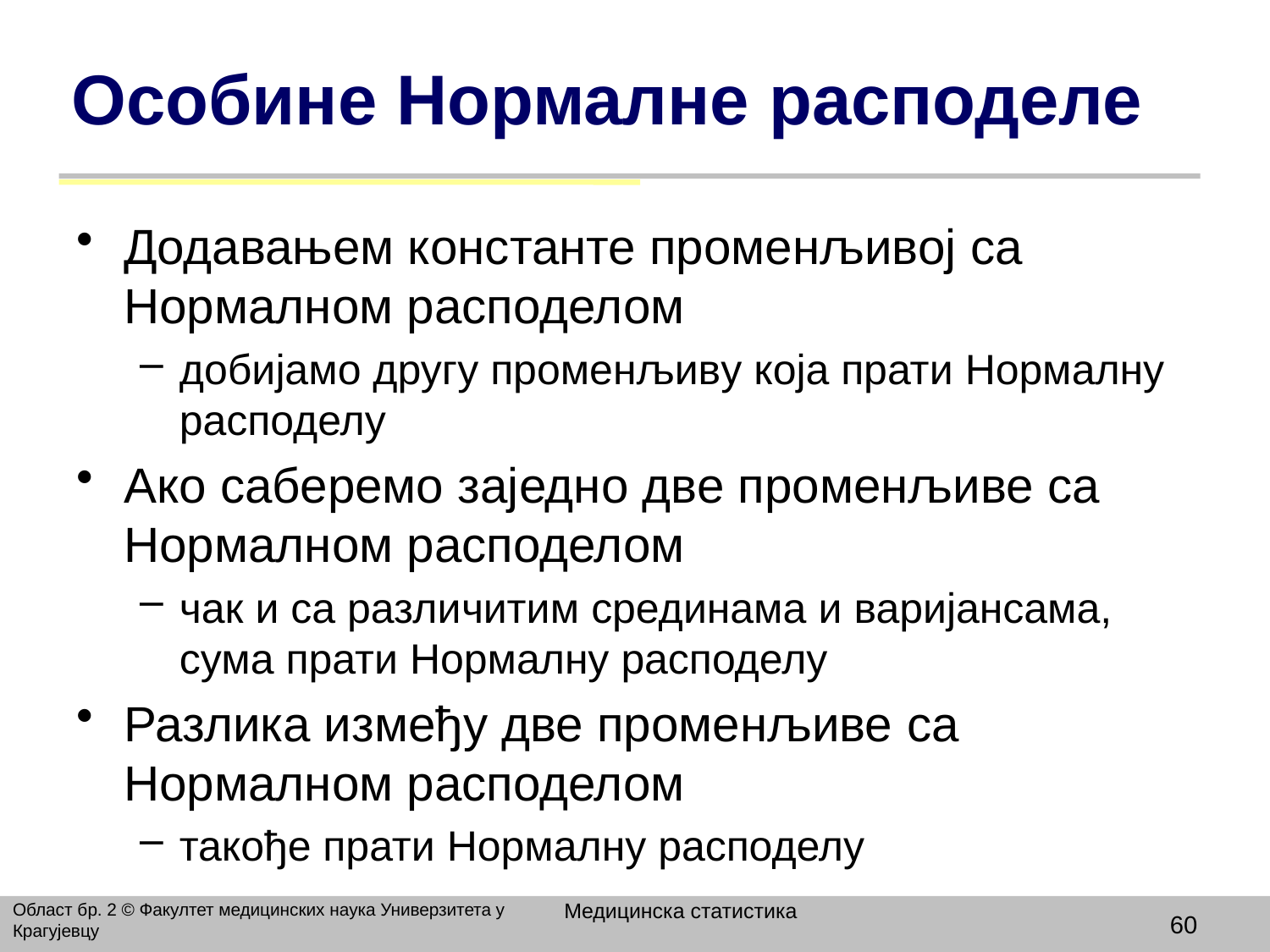

# Особине Нормалне расподеле
Додавањем константе променљивој са Нормалном расподелом
добијамо другу променљиву која прати Нормалну расподелу
Aко саберемо заједно две променљиве са Нормалном расподелом
чак и са различитим срединама и варијансама, сума прати Нормалну расподелу
Разлика између две променљиве са Нормалном расподелом
такође прати Нормалну расподелу
Медицинска статистика
Област бр. 2 © Факултет медицинских наука Универзитета у Крагујевцу
60